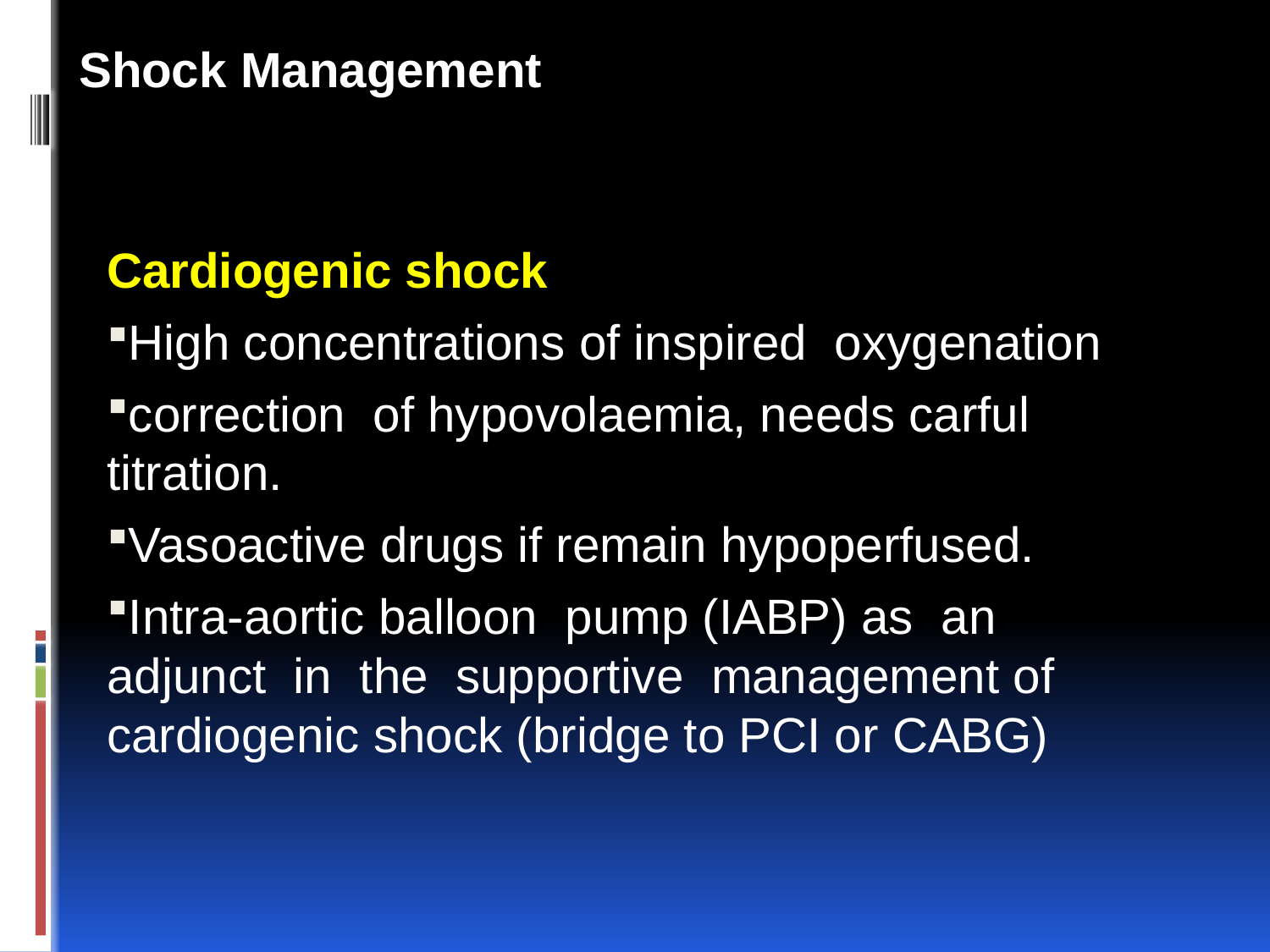

Shock Management
Cardiogenic shock
High concentrations of inspired  oxygenation
correction  of hypovolaemia, needs carful titration.
Vasoactive drugs if remain hypoperfused.
Intra-aortic balloon  pump (IABP) as  an  adjunct  in  the  supportive  management of cardiogenic shock (bridge to PCI or CABG)